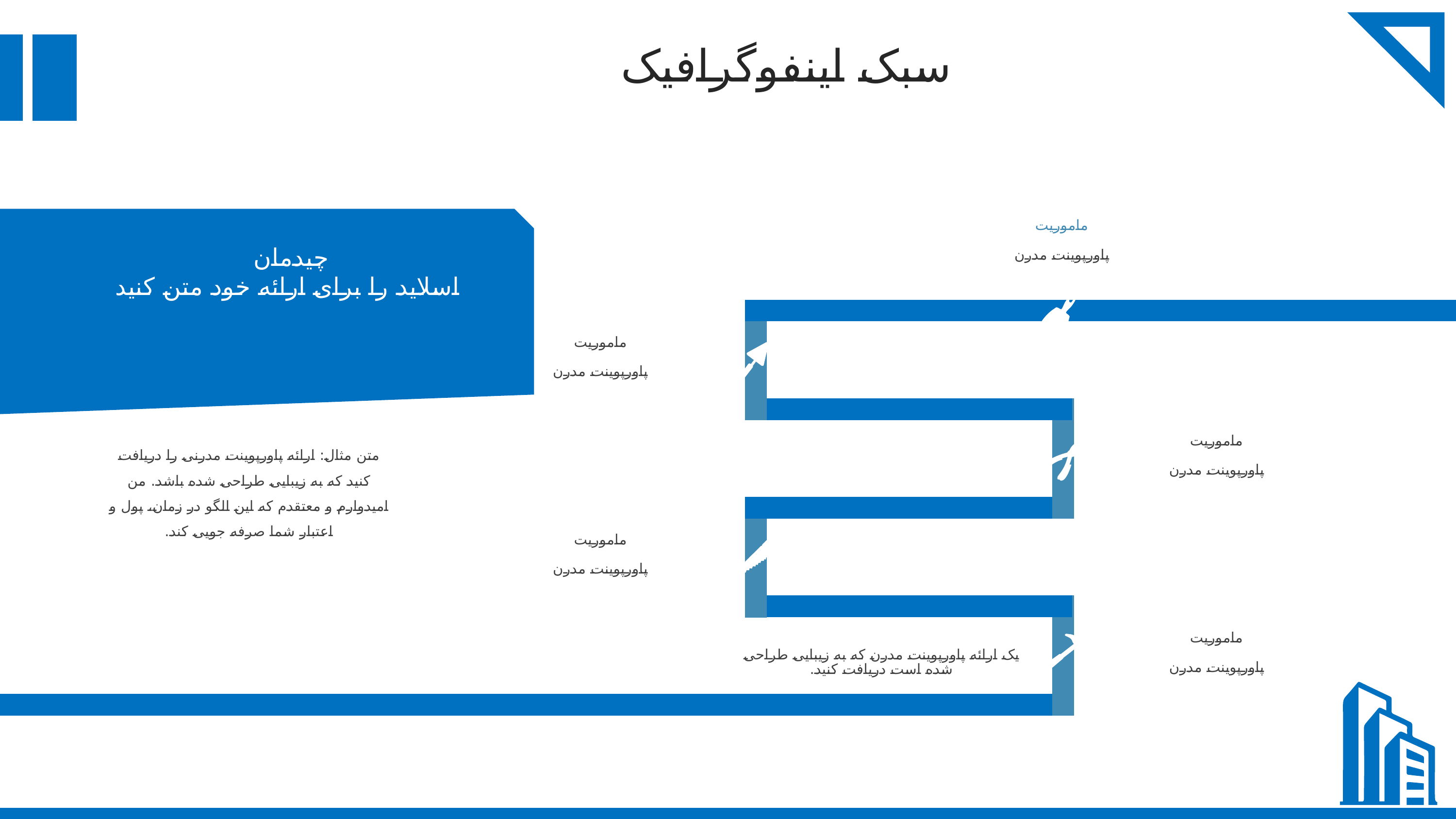

سبک اینفوگرافیک

ماموریت
چیدمان
 اسلاید را برای ارائه خود متن کنید
پاورپوینت مدرن

ماموریت

پاورپوینت مدرن

ماموریت

متن مثال: ارائه پاورپوینت مدرنی را دریافت کنید که به زیبایی طراحی شده باشد. من امیدوارم و معتقدم که این الگو در زمان، پول و اعتبار شما صرفه جویی کند.

پاورپوینت مدرن

ماموریت

پاورپوینت مدرن

ماموریت

یک ارائه پاورپوینت مدرن که به زیبایی طراحی شده است دریافت کنید.
پاورپوینت مدرن